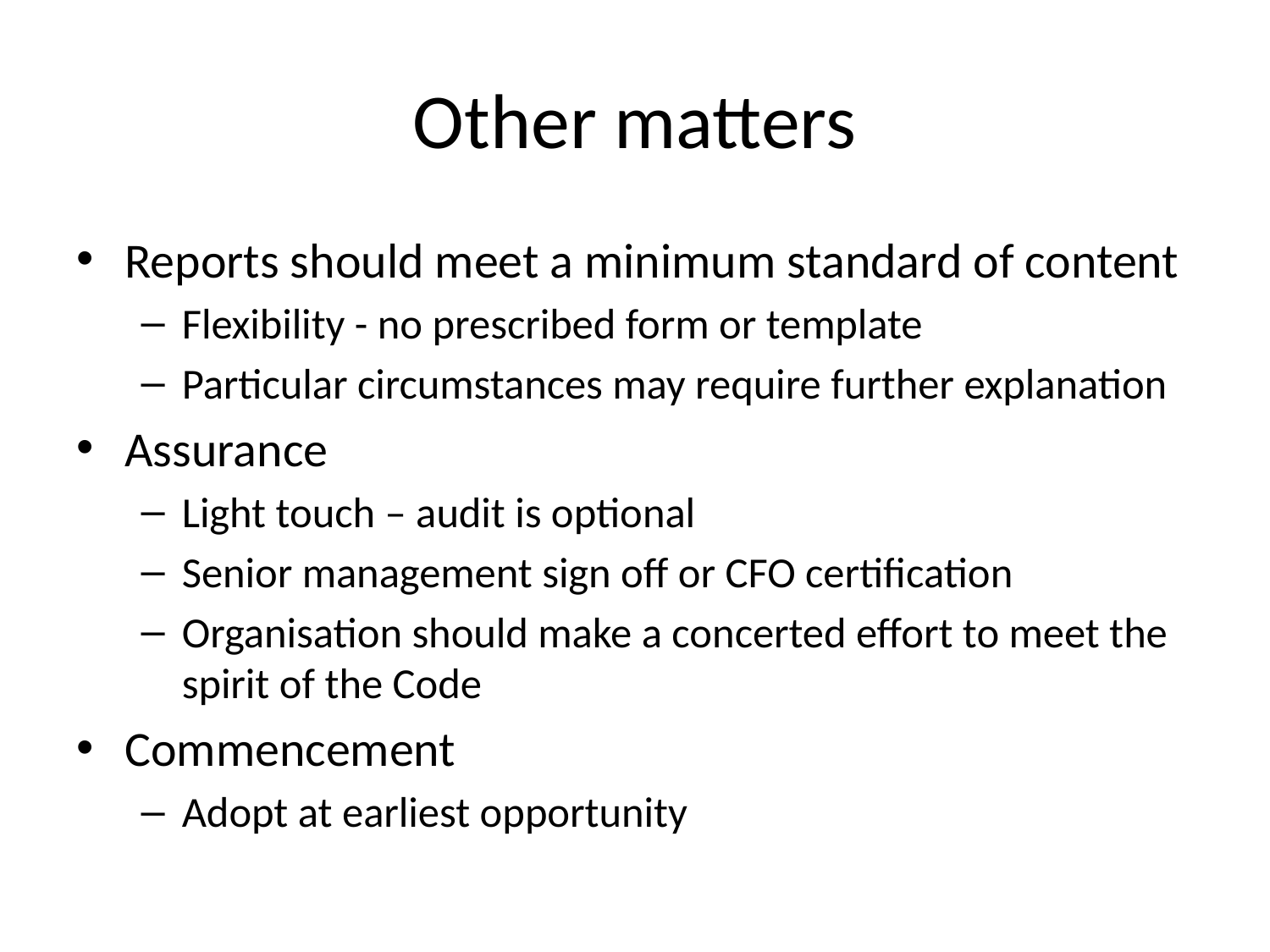

# Other matters
Reports should meet a minimum standard of content
Flexibility - no prescribed form or template
Particular circumstances may require further explanation
Assurance
Light touch – audit is optional
Senior management sign off or CFO certification
Organisation should make a concerted effort to meet the spirit of the Code
Commencement
Adopt at earliest opportunity